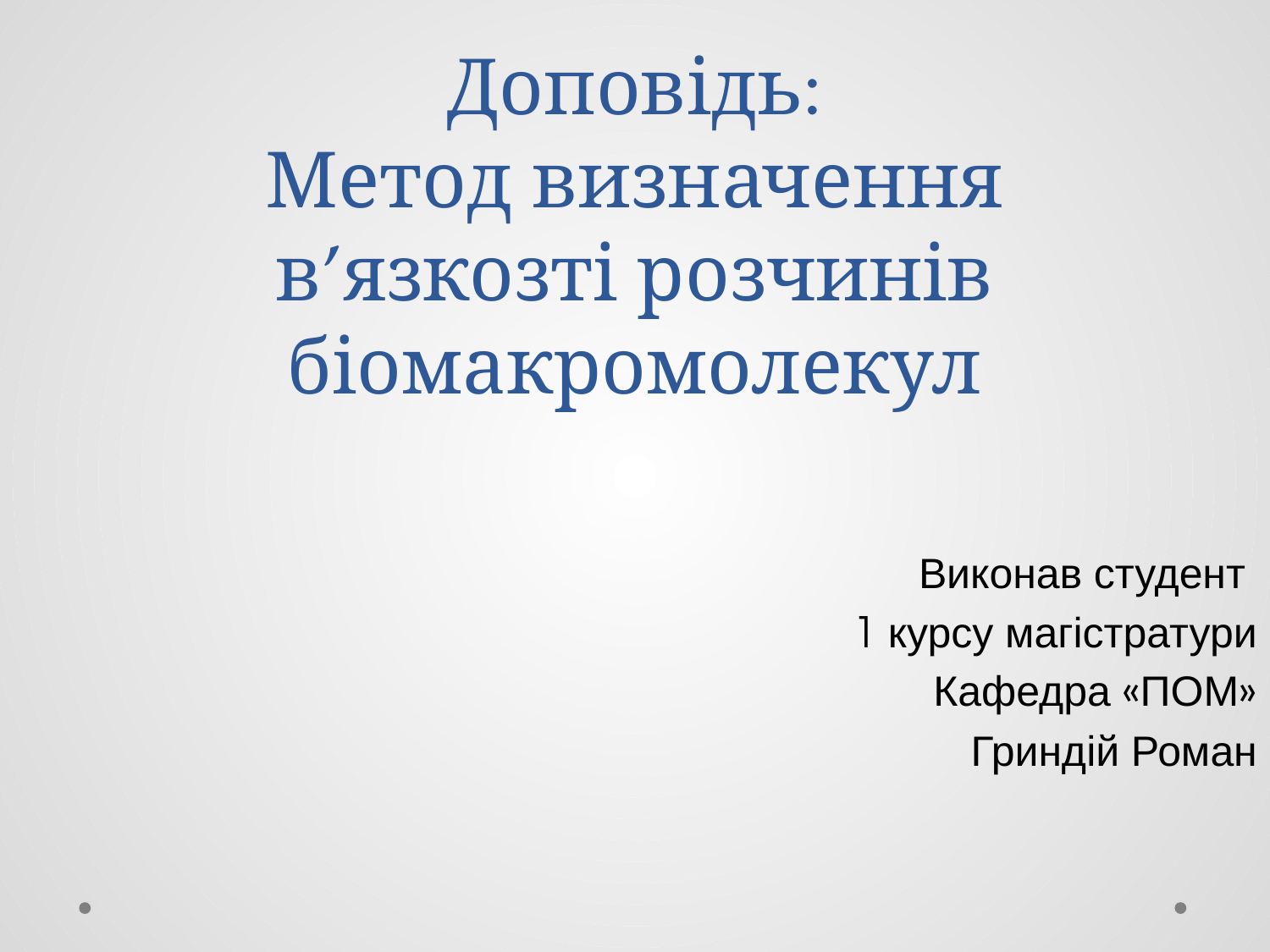

# Доповідь: Метод визначення в’язкозті розчинів біомакромолекул
Виконав студент
1 курсу магістратури
Кафедра «ПОМ»
Гриндій Роман